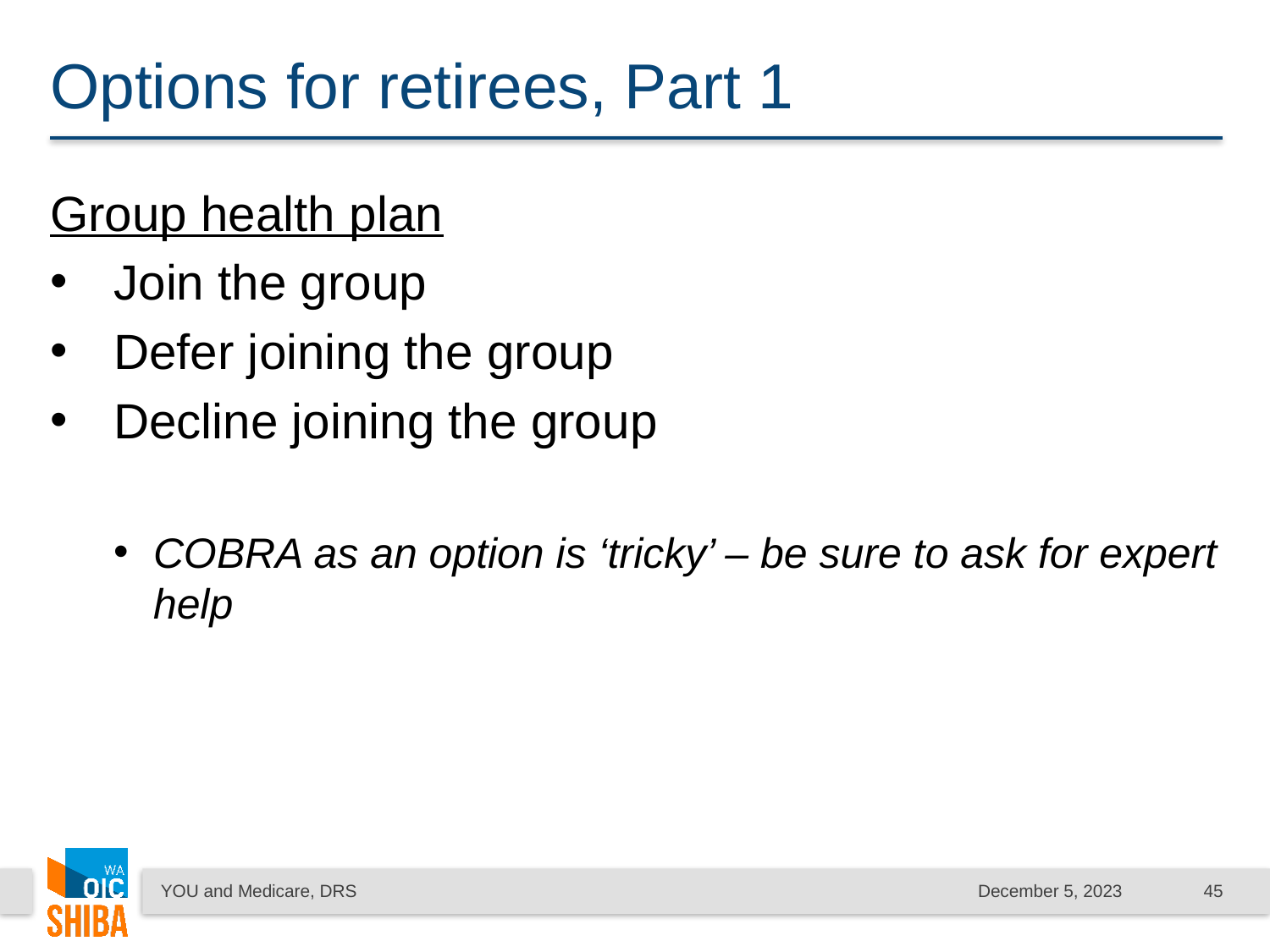

# Options for retirees, Part 1
Group health plan
Join the group
Defer joining the group
Decline joining the group

COBRA as an option is ‘tricky’ – be sure to ask for expert help
YOU and Medicare, DRS
December 5, 2023
45